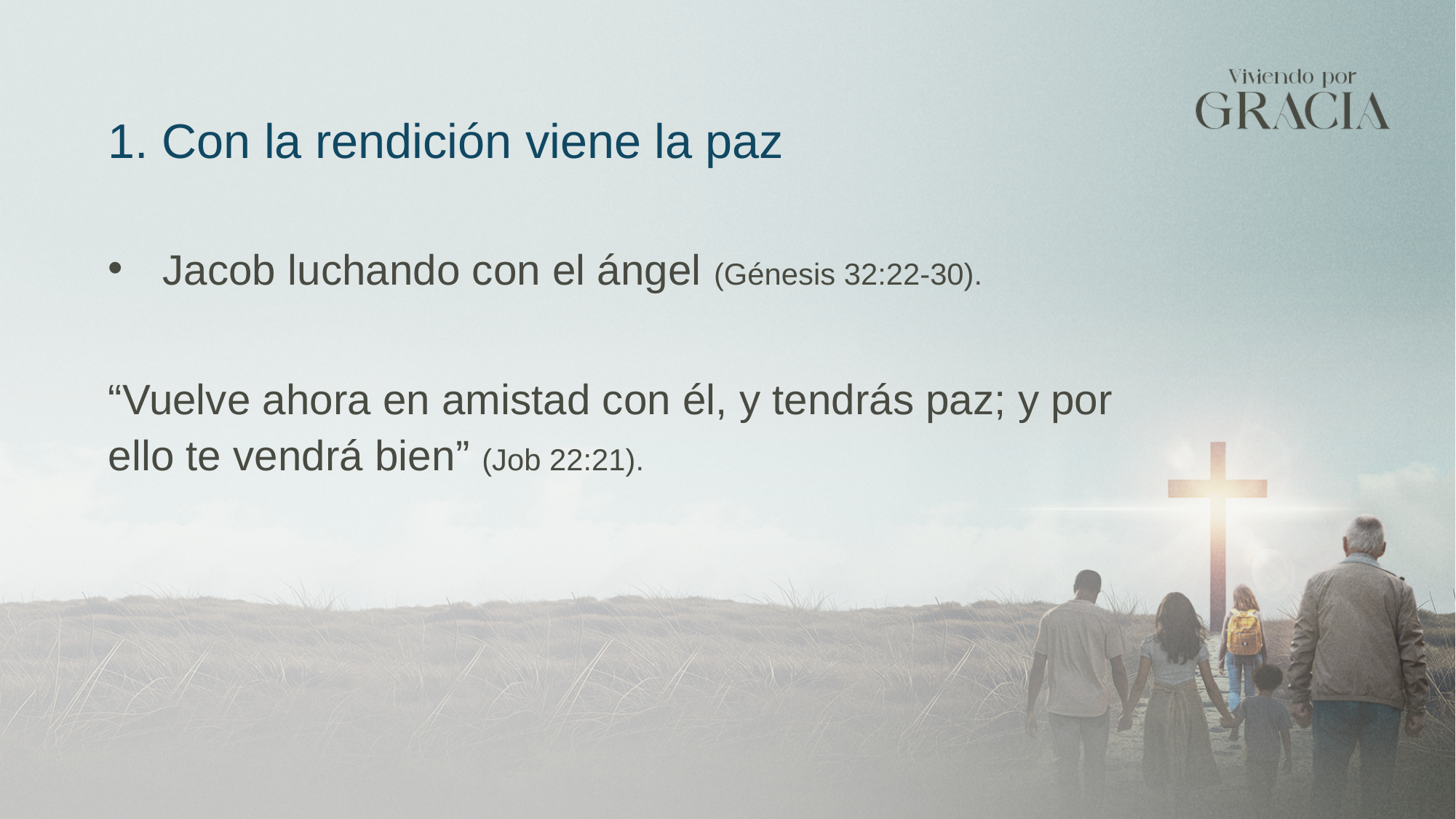

1. Con la rendición viene la paz
Jacob luchando con el ángel (Génesis 32:22-30).

“Vuelve ahora en amistad con él, y tendrás paz; y por ello te vendrá bien” (Job 22:21).